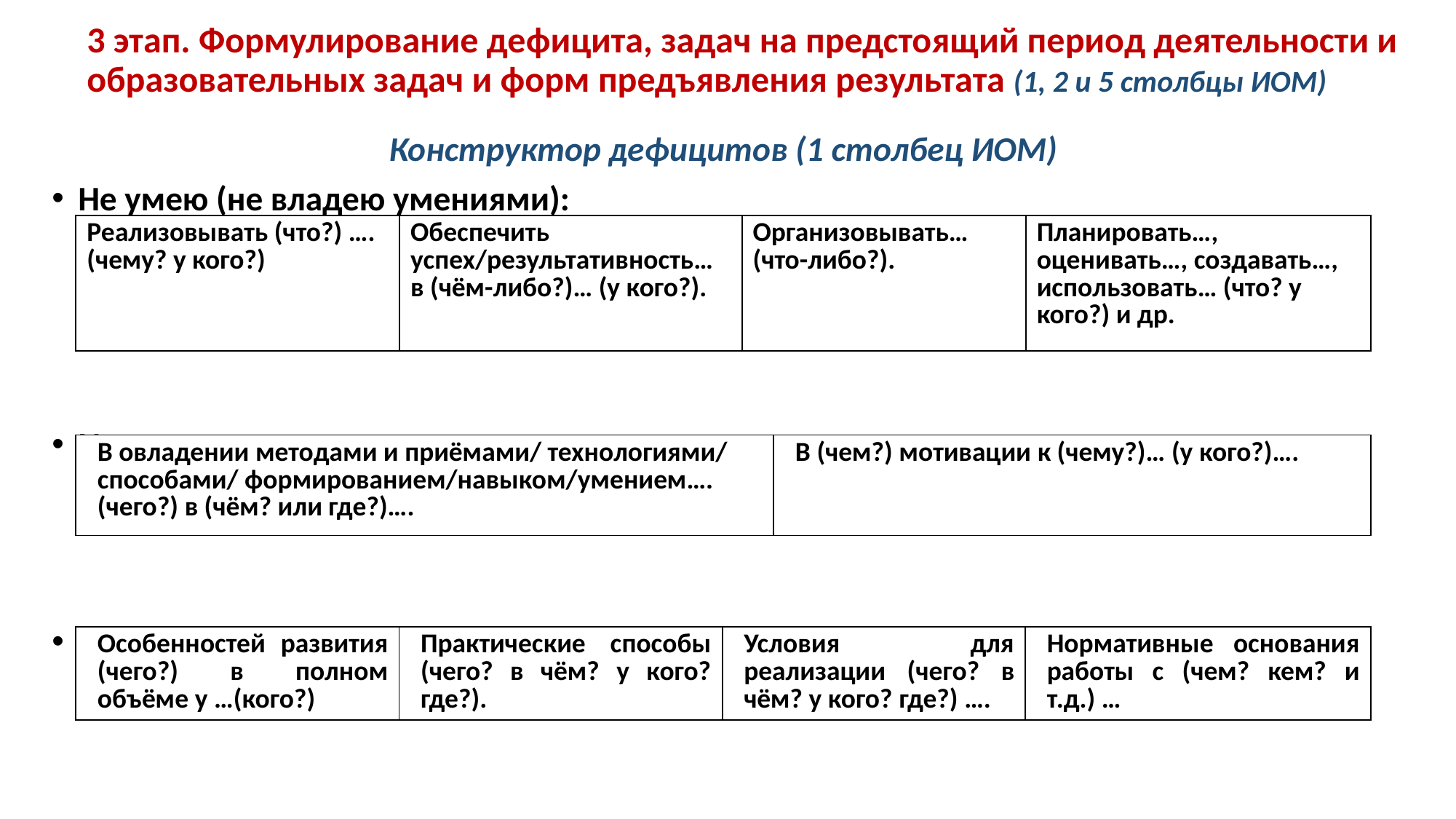

# 3 этап. Формулирование дефицита, задач на предстоящий период деятельности и образовательных задач и форм предъявления результата (1, 2 и 5 столбцы ИОМ)
Конструктор дефицитов (1 столбец ИОМ)
Не умею (не владею умениями):

Испытываю затруднения:

Не знаю:

| Реализовывать (что?) …. (чему? у кого?) | Обеспечить успех/результативность… в (чём-либо?)… (у кого?). | Организовывать…(что-либо?). | Планировать…, оценивать…, создавать…, использовать… (что? у кого?) и др. |
| --- | --- | --- | --- |
| В овладении методами и приёмами/ технологиями/ способами/ формированием/навыком/умением…. (чего?) в (чём? или где?)…. | В (чем?) мотивации к (чему?)… (у кого?)…. |
| --- | --- |
| Особенностей развития (чего?) в полном объёме у …(кого?) | Практические способы (чего? в чём? у кого? где?). | Условия для реализации (чего? в чём? у кого? где?) …. | Нормативные основания работы с (чем? кем? и т.д.) … |
| --- | --- | --- | --- |